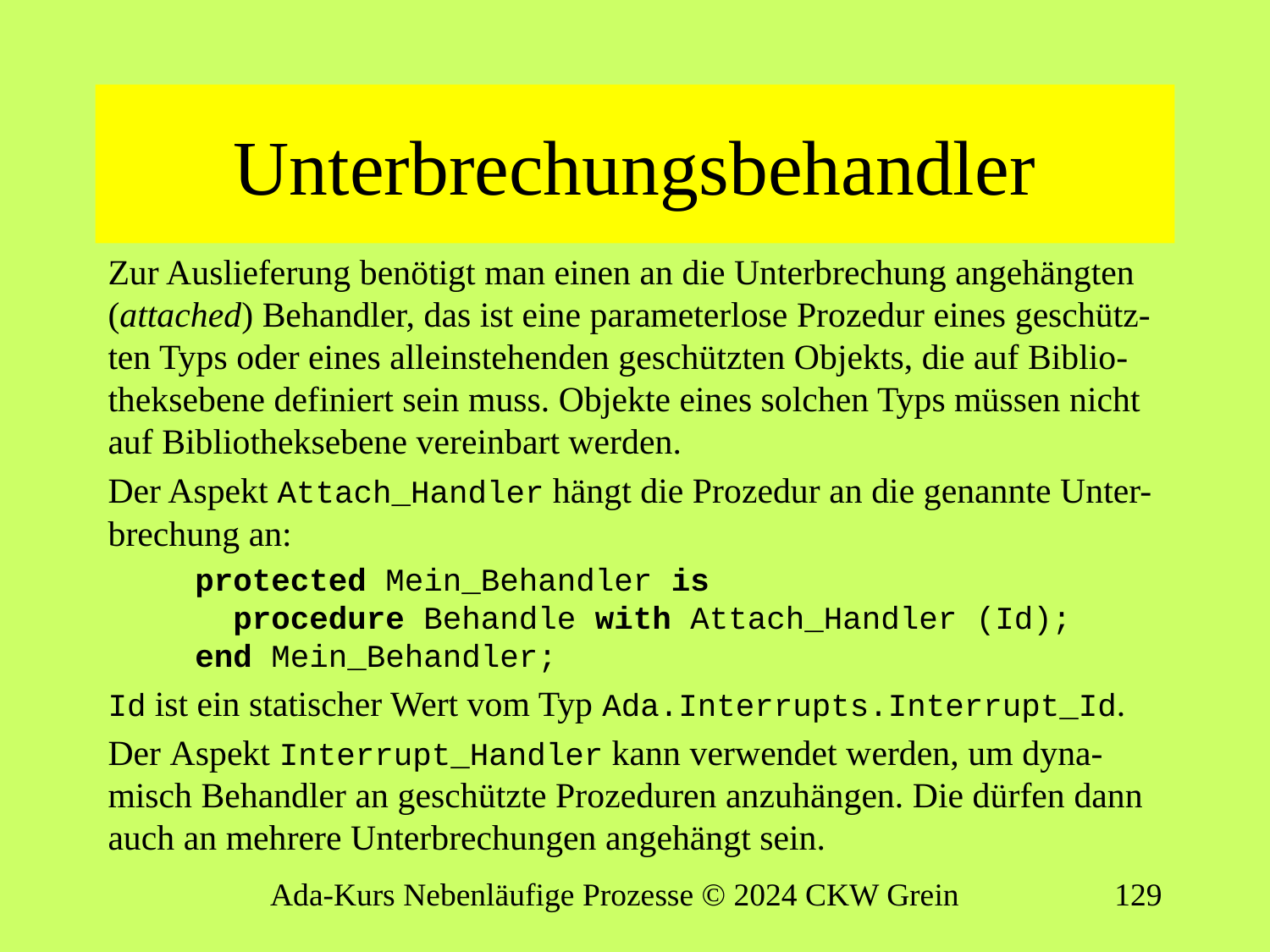

# Unterbrechungsbehandler
Zur Auslieferung benötigt man einen an die Unterbrechung angehängten (attached) Behandler, das ist eine parameterlose Prozedur eines geschütz-ten Typs oder eines alleinstehenden geschützten Objekts, die auf Biblio-theksebene definiert sein muss. Objekte eines solchen Typs müssen nicht auf Bibliotheksebene vereinbart werden.
Der Aspekt Attach_Handler hängt die Prozedur an die genannte Unter-brechung an:
protected Mein_Behandler is
  procedure Behandle with Attach_Handler (Id);
end Mein_Behandler;
Id ist ein statischer Wert vom Typ Ada.Interrupts.Interrupt_Id.
Der Aspekt Interrupt_Handler kann verwendet werden, um dyna-misch Behandler an geschützte Prozeduren anzuhängen. Die dürfen dann auch an mehrere Unterbrechungen angehängt sein.
Ada-Kurs Nebenläufige Prozesse © 2024 CKW Grein
129